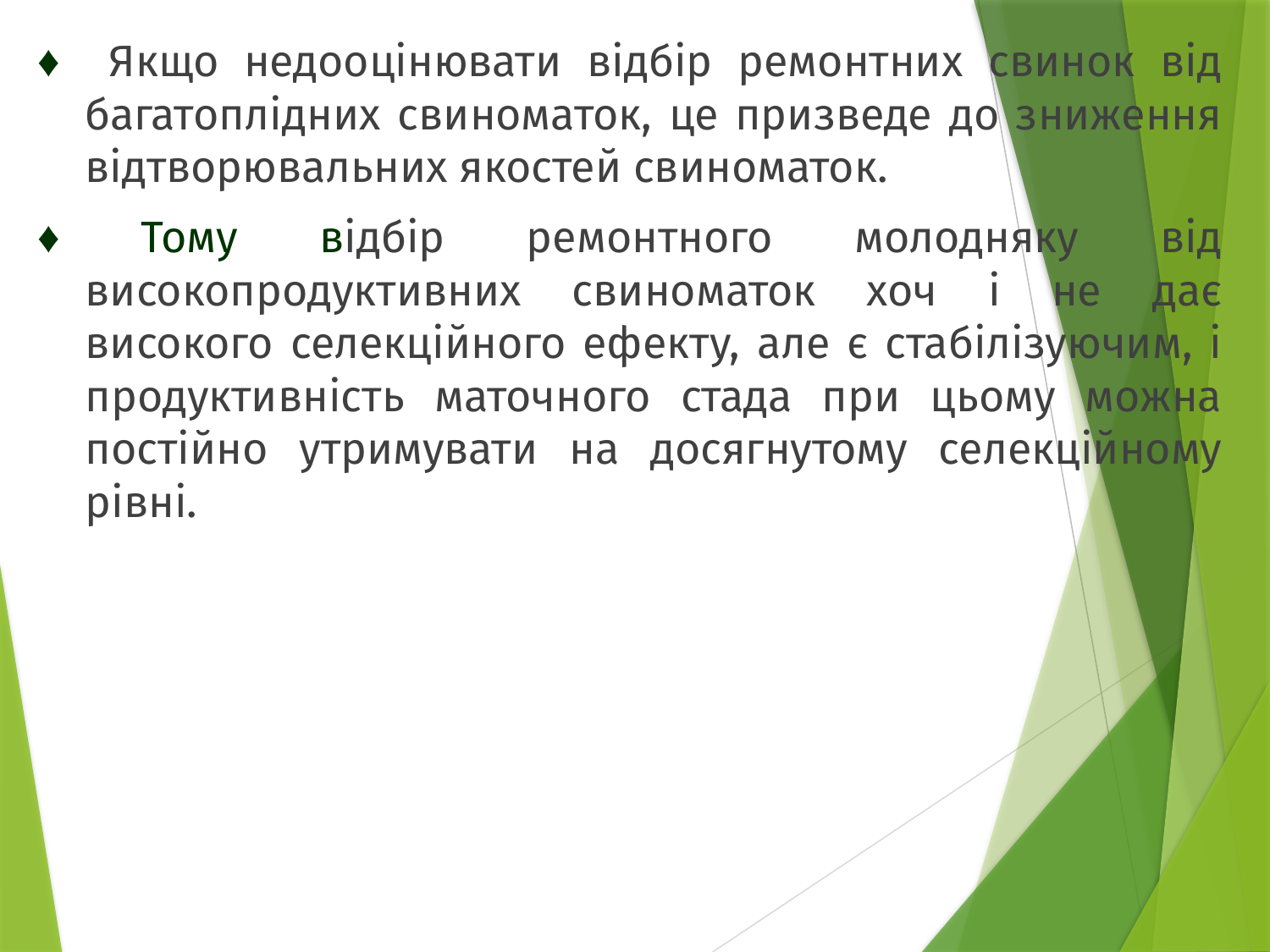

♦  Якщо недооцінювати відбір ремонтних свинок від багатоплідних свиноматок, це призведе до зниження відтворювальних якостей свиноматок.
♦ Тому відбір ремонтного молодняку від високопродуктивних свиноматок хоч і не дає високого селекційного ефекту, але є стабілізуючим, і продуктивність маточного стада при цьому можна постійно утримувати на досягнутому селекційному рівні.